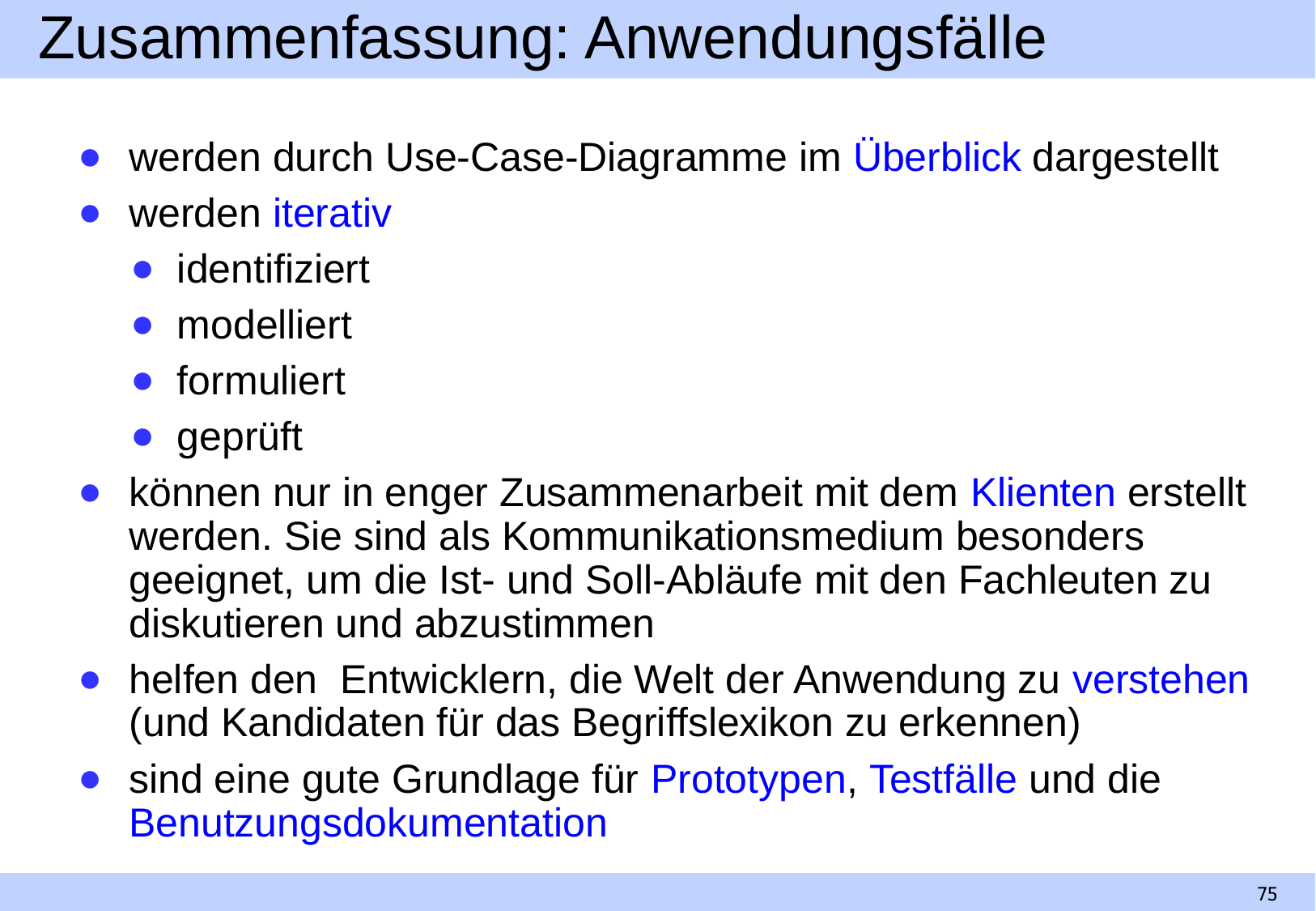

# Zusammenfassung: Anwendungsfälle
werden durch Use-Case-Diagramme im Überblick dargestellt
werden iterativ
identifiziert
modelliert
formuliert
geprüft
können nur in enger Zusammenarbeit mit dem Klienten erstellt werden. Sie sind als Kommunikationsmedium besonders geeignet, um die Ist- und Soll-Abläufe mit den Fachleuten zu diskutieren und abzustimmen
helfen den  Entwicklern, die Welt der Anwendung zu verstehen (und Kandidaten für das Begriffslexikon zu erkennen)
sind eine gute Grundlage für Prototypen, Testfälle und die Benutzungsdokumentation

75